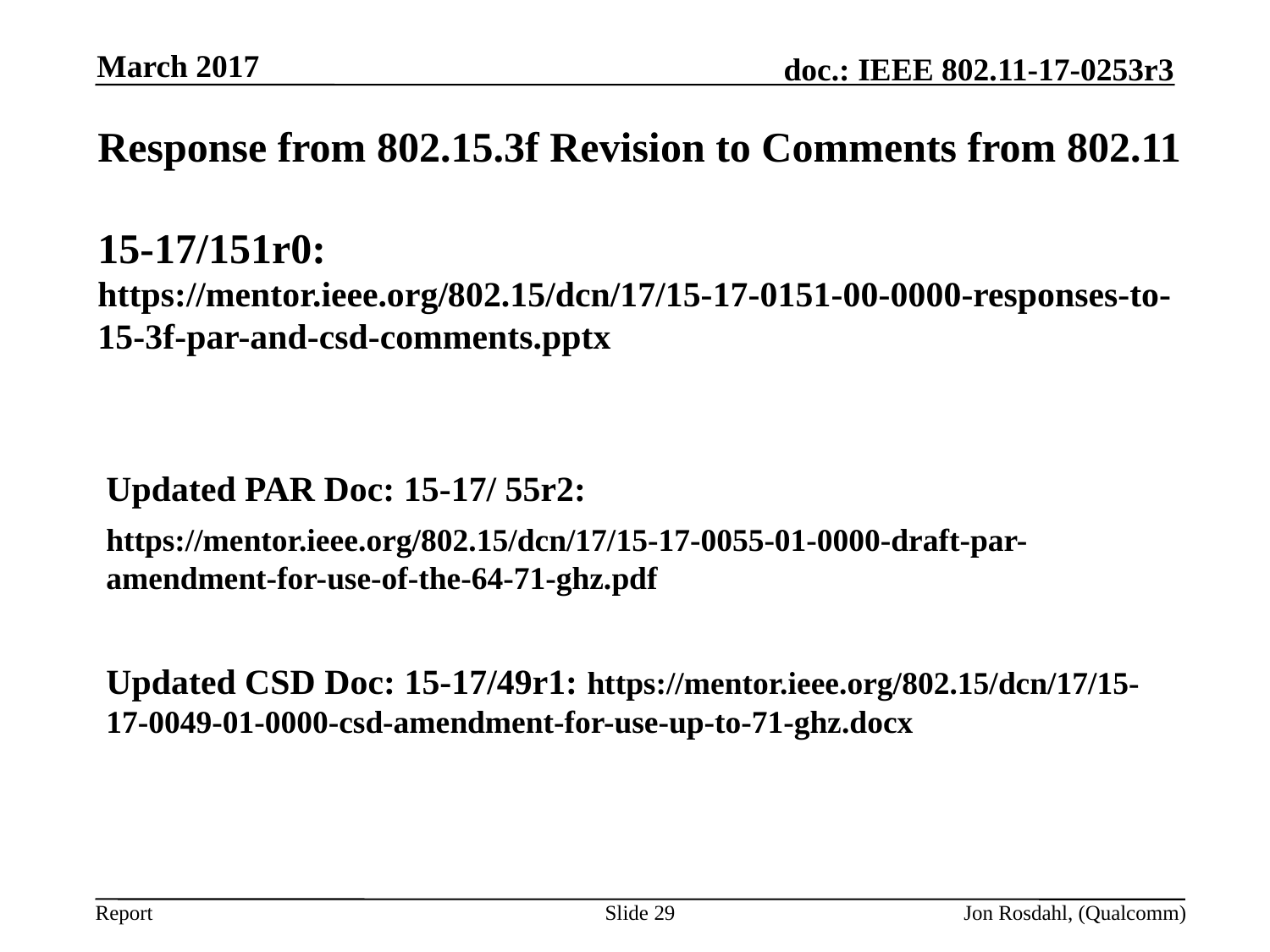

March 2017
# Response from 802.15.3f Revision to Comments from 802.11 15-17/151r0: https://mentor.ieee.org/802.15/dcn/17/15-17-0151-00-0000-responses-to-15-3f-par-and-csd-comments.pptx
Updated PAR Doc: 15-17/ 55r2:
https://mentor.ieee.org/802.15/dcn/17/15-17-0055-01-0000-draft-par-amendment-for-use-of-the-64-71-ghz.pdf

Updated CSD Doc: 15-17/49r1: https://mentor.ieee.org/802.15/dcn/17/15-17-0049-01-0000-csd-amendment-for-use-up-to-71-ghz.docx
Slide 29
Jon Rosdahl, (Qualcomm)